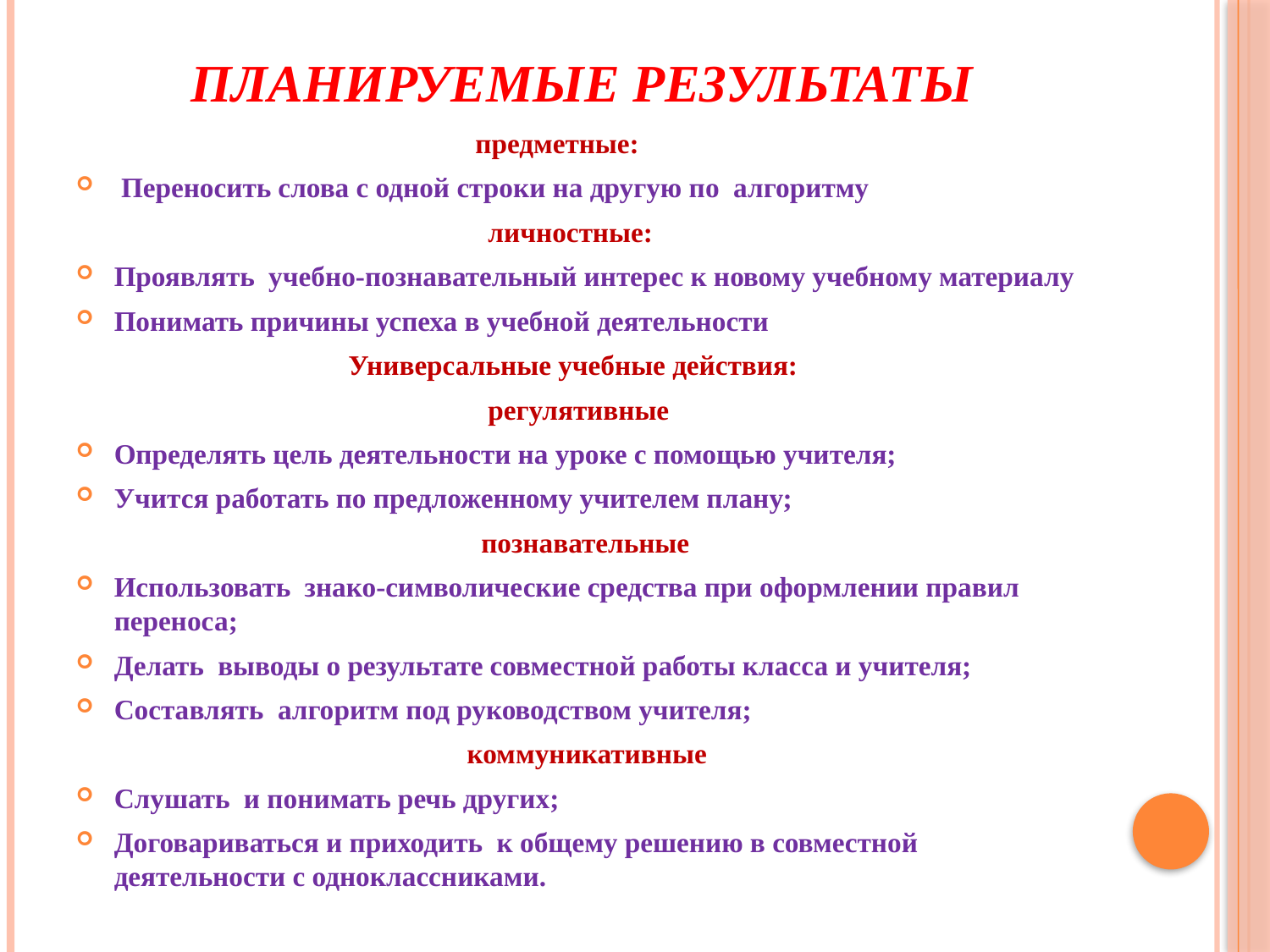

# Планируемые результаты
                                                   предметные:
 Переносить слова с одной строки на другую по  алгоритму
                                                           личностные:
Проявлять  учебно-познавательный интерес к новому учебному материалу
Понимать причины успеха в учебной деятельности
                                       Универсальные учебные действия:
                                                           регулятивные
Определять цель деятельности на уроке с помощью учителя;
Учится работать по предложенному учителем плану;
                                                          познавательные
Использовать  знако-символические средства при оформлении правил переноса;
Делать  выводы о результате совместной работы класса и учителя;
Составлять  алгоритм под руководством учителя;
                                                        коммуникативные
Слушать  и понимать речь других;
Договариваться и приходить  к общему решению в совместной деятельности с одноклассниками.